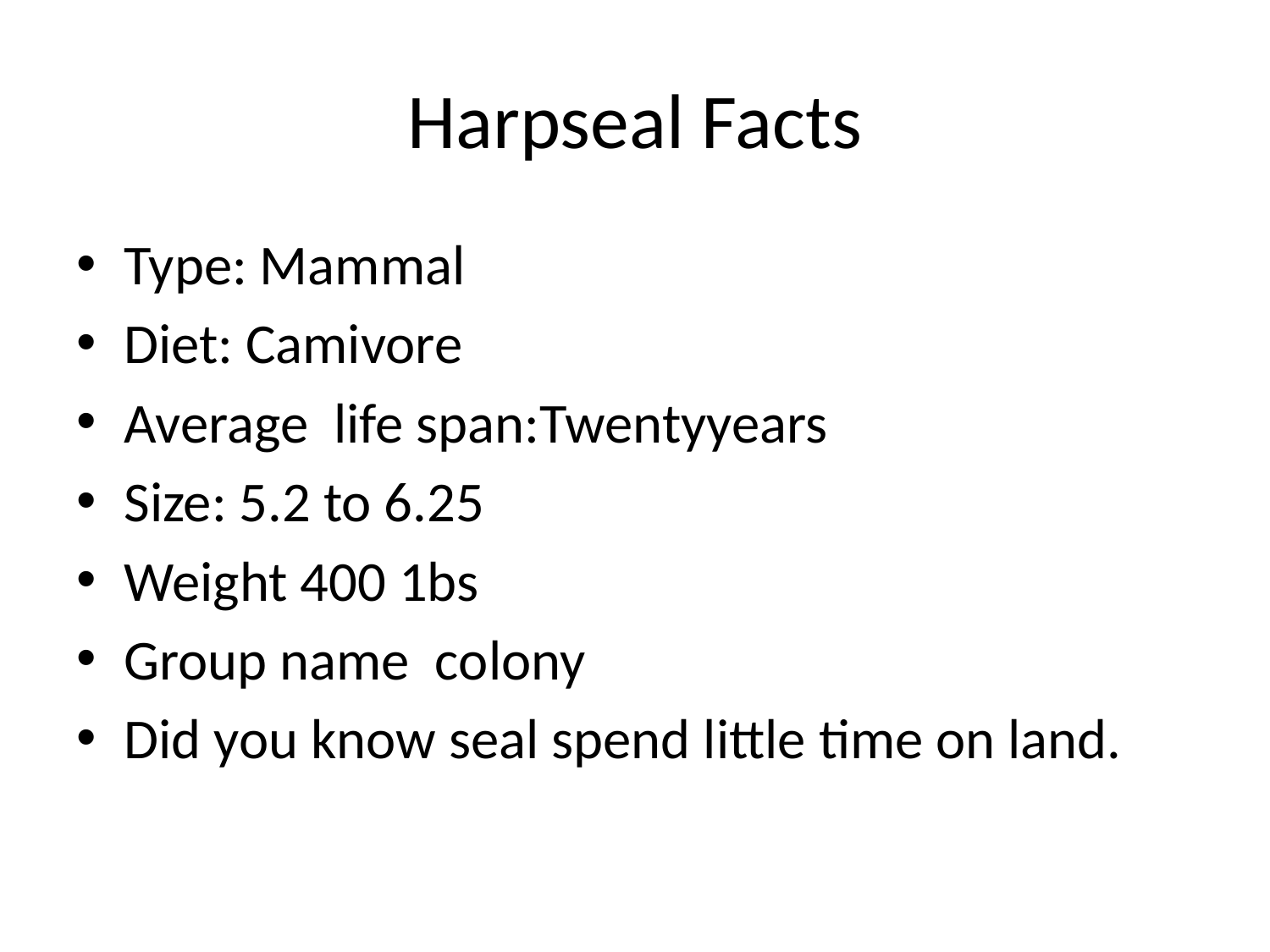

# Harpseal Facts
Type: Mammal
Diet: Camivore
Average  life span:Twentyyears
Size: 5.2 to 6.25
Weight 400 1bs
Group name  colony
Did you know seal spend little time on land.